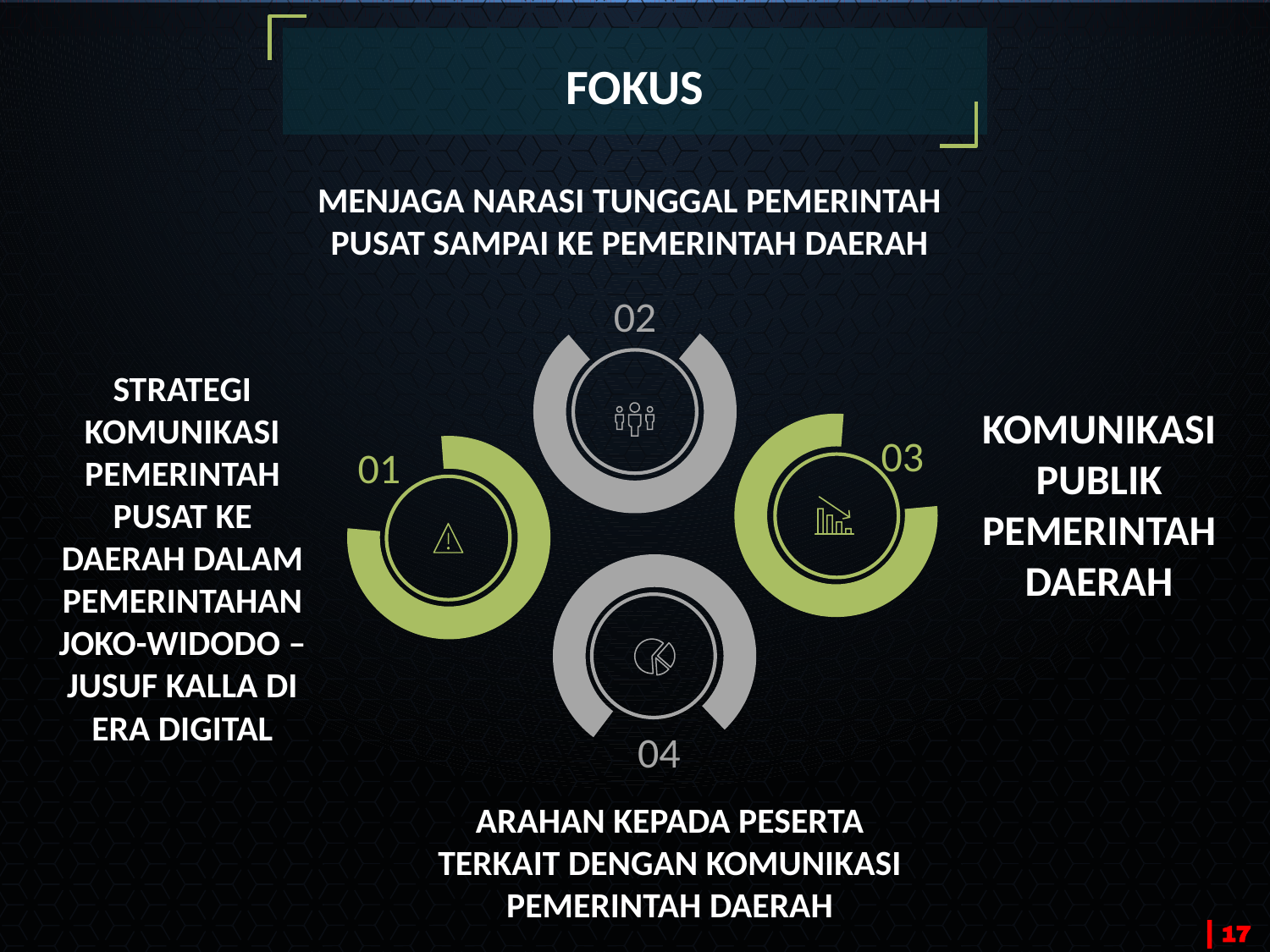

FOKUS
MENJAGA NARASI TUNGGAL PEMERINTAH PUSAT SAMPAI KE PEMERINTAH DAERAH
02

STRATEGI KOMUNIKASI PEMERINTAH PUSAT KE DAERAH DALAM PEMERINTAHAN JOKO-WIDODO – JUSUF KALLA DI ERA DIGITAL
KOMUNIKASI PUBLIK PEMERINTAH DAERAH

03

01

04
ARAHAN KEPADA PESERTA TERKAIT DENGAN KOMUNIKASI PEMERINTAH DAERAH
| 17